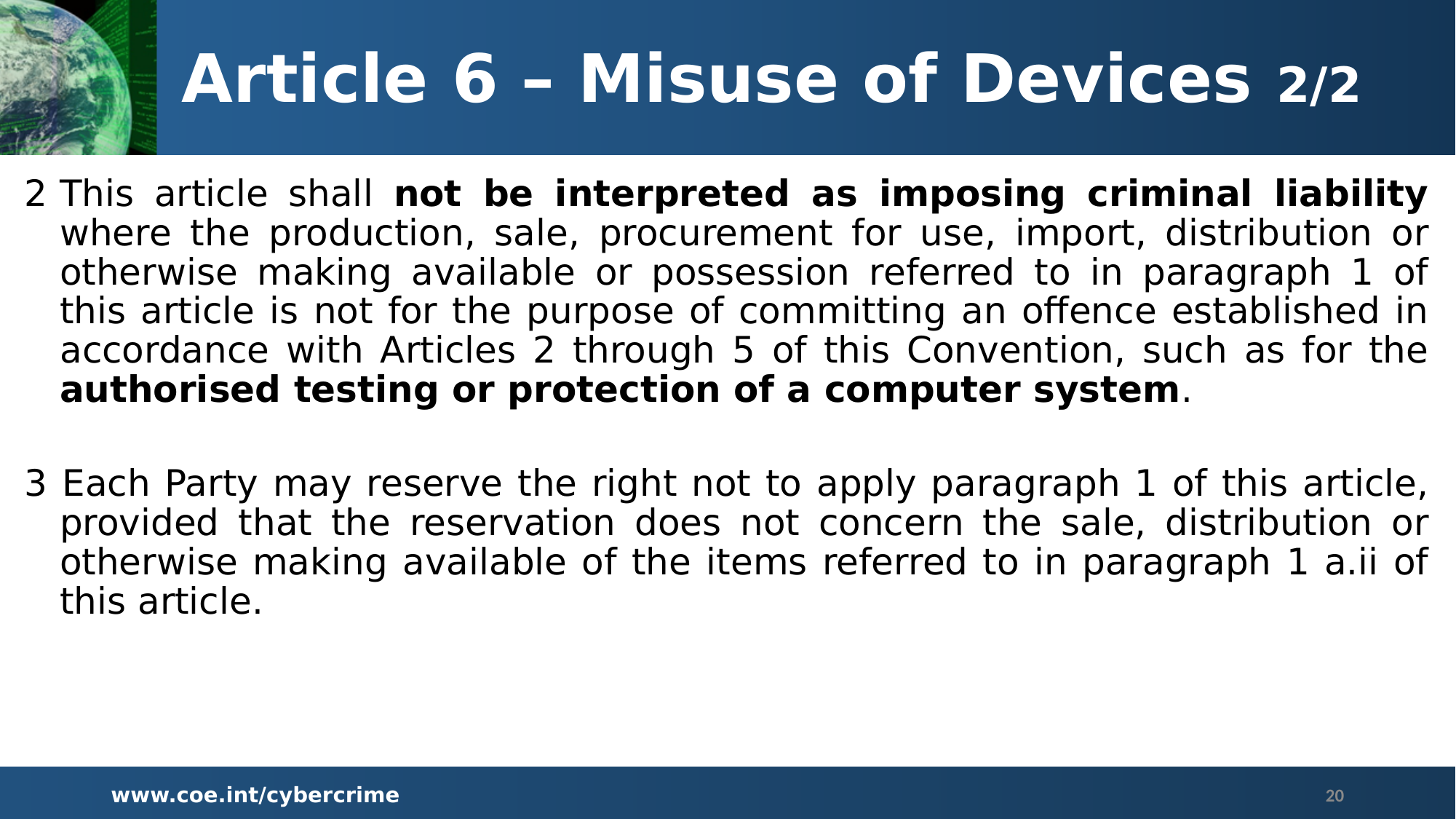

Article 6 – Misuse of Devices 2/2
2	This article shall not be interpreted as imposing criminal liability where the production, sale, procurement for use, import, distribution or otherwise making available or possession referred to in paragraph 1 of this article is not for the purpose of committing an offence established in accordance with Articles 2 through 5 of this Convention, such as for the authorised testing or protection of a computer system.

3 Each Party may reserve the right not to apply paragraph 1 of this article, provided that the reservation does not concern the sale, distribution or otherwise making available of the items referred to in paragraph 1 a.ii of this article.
www.coe.int/cybercrime
20